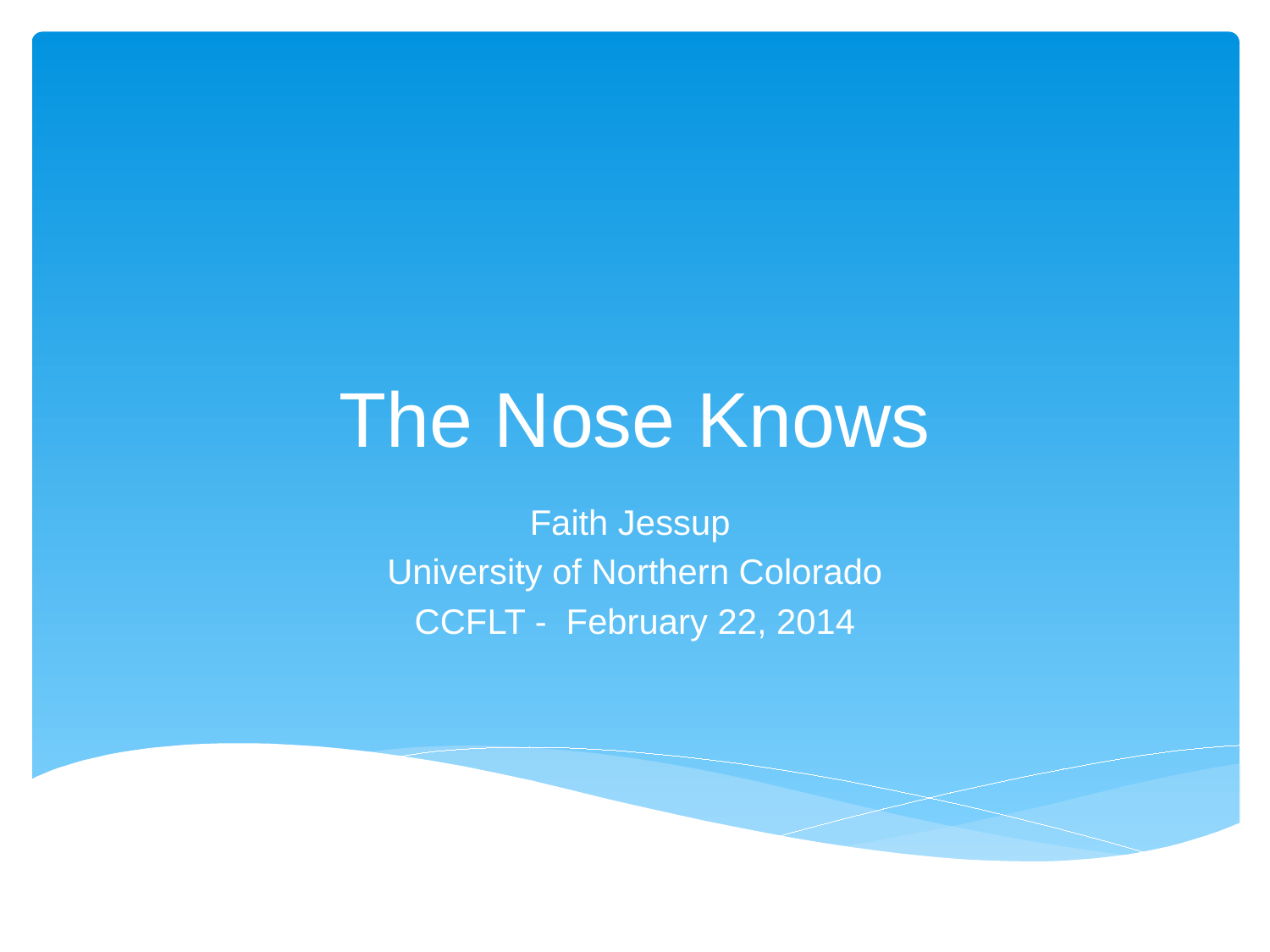

# The Nose Knows
Faith Jessup
University of Northern Colorado
CCFLT -  February 22, 2014